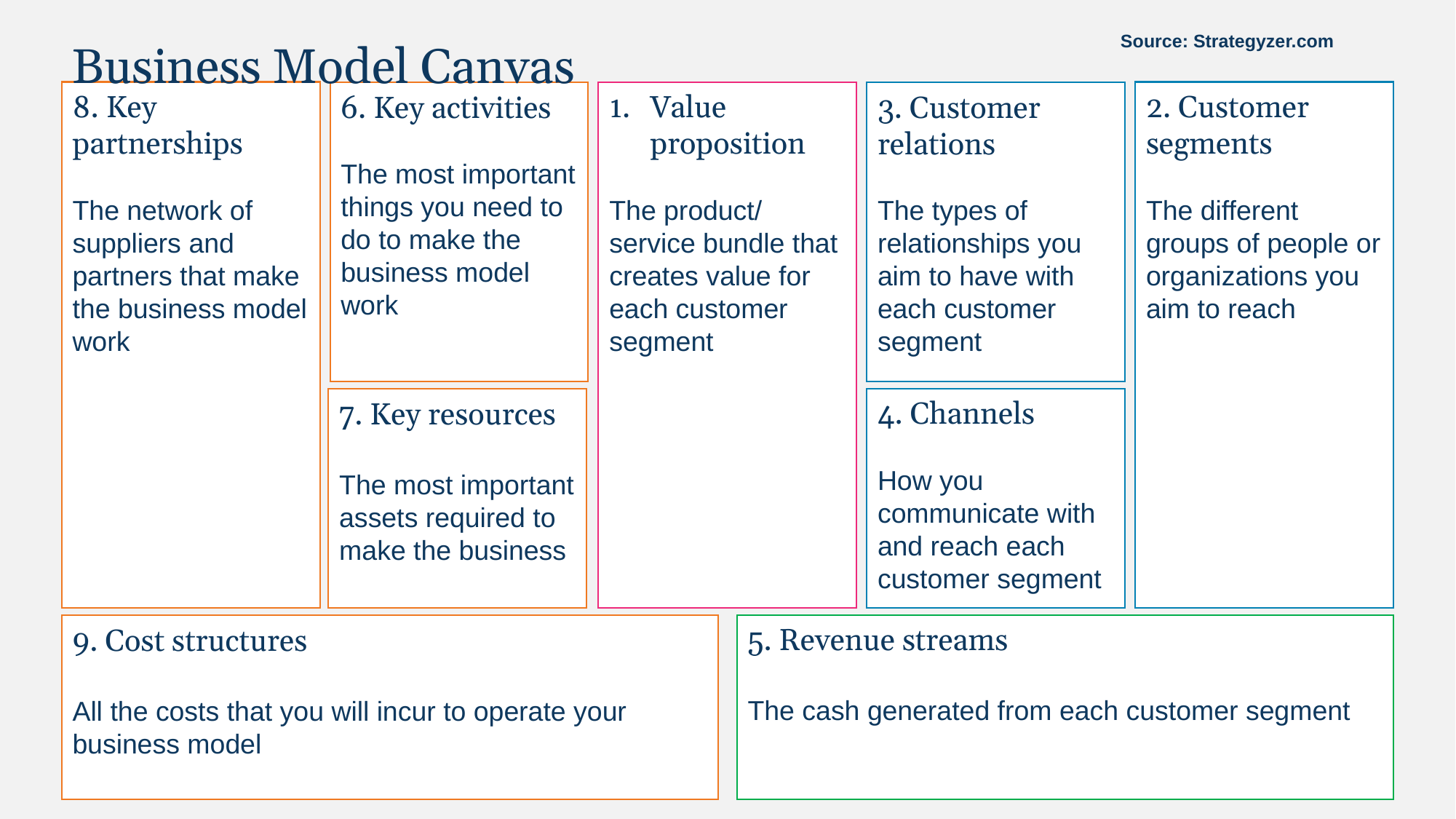

Business Model Canvas
Source: Strategyzer.com
2. Customer segments

The different groups of people or organizations you aim to reach
8. Key partnerships

The network of suppliers and partners that make the business model work
6. Key activities

The most important things you need to do to make the business model work
Value proposition

The product/ service bundle that creates value for each customer segment
3. Customer relations

The types of relationships you aim to have with each customer segment
4. Channels

How you communicate with and reach each customer segment
7. Key resources

The most important assets required to make the business
5. Revenue streams

The cash generated from each customer segment
9. Cost structures

All the costs that you will incur to operate your business model